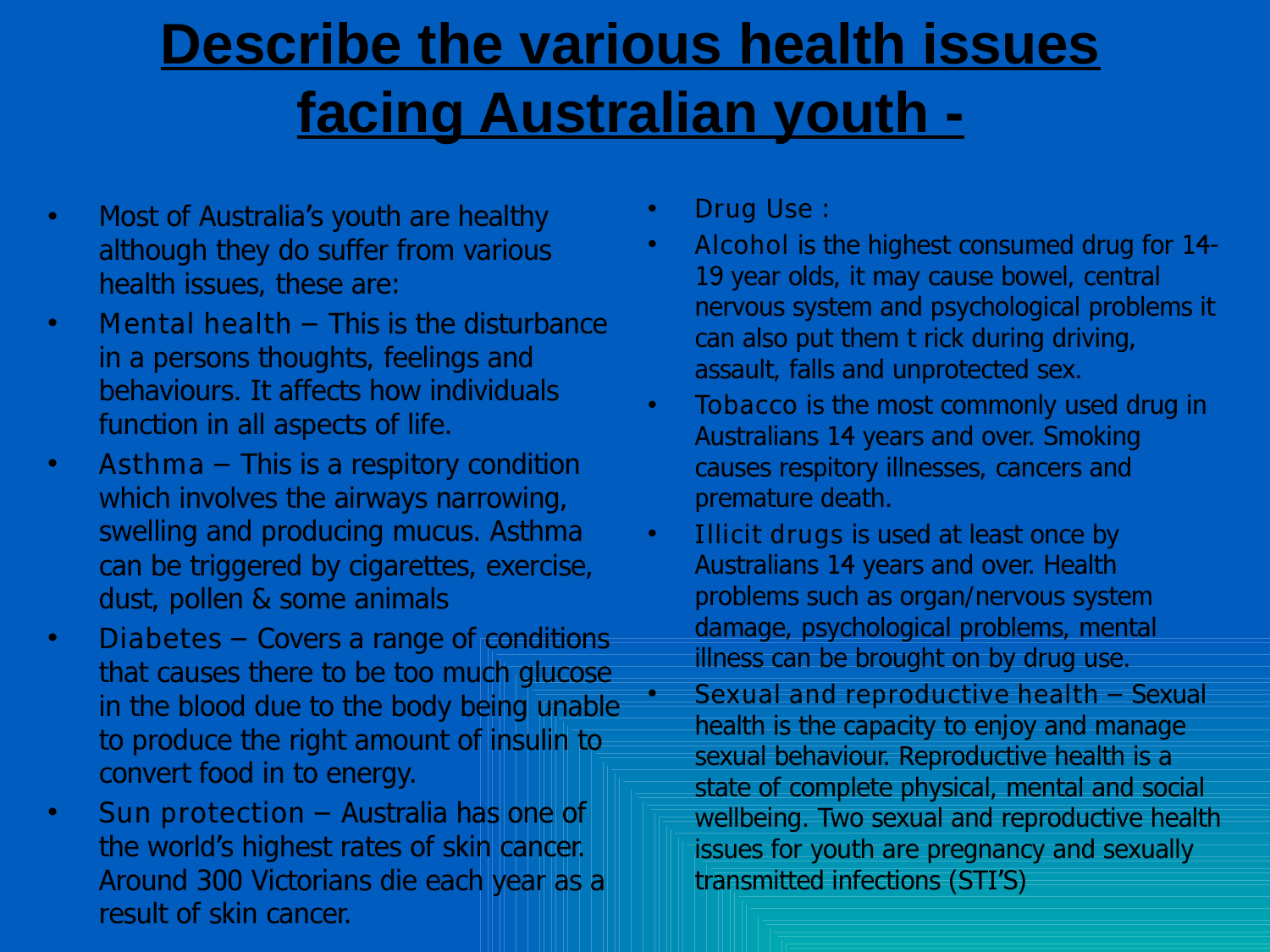

# Describe the various health issues facing Australian youth -
Drug Use :
Alcohol is the highest consumed drug for 14-19 year olds, it may cause bowel, central nervous system and psychological problems it can also put them t rick during driving, assault, falls and unprotected sex.
Tobacco is the most commonly used drug in Australians 14 years and over. Smoking causes respitory illnesses, cancers and premature death.
Illicit drugs is used at least once by Australians 14 years and over. Health problems such as organ/nervous system damage, psychological problems, mental illness can be brought on by drug use.
Sexual and reproductive health – Sexual health is the capacity to enjoy and manage sexual behaviour. Reproductive health is a state of complete physical, mental and social wellbeing. Two sexual and reproductive health issues for youth are pregnancy and sexually transmitted infections (STI’S)
Most of Australia’s youth are healthy although they do suffer from various health issues, these are:
Mental health – This is the disturbance in a persons thoughts, feelings and behaviours. It affects how individuals function in all aspects of life.
Asthma – This is a respitory condition which involves the airways narrowing, swelling and producing mucus. Asthma can be triggered by cigarettes, exercise, dust, pollen & some animals
Diabetes – Covers a range of conditions that causes there to be too much glucose in the blood due to the body being unable to produce the right amount of insulin to convert food in to energy.
Sun protection – Australia has one of the world’s highest rates of skin cancer. Around 300 Victorians die each year as a result of skin cancer.